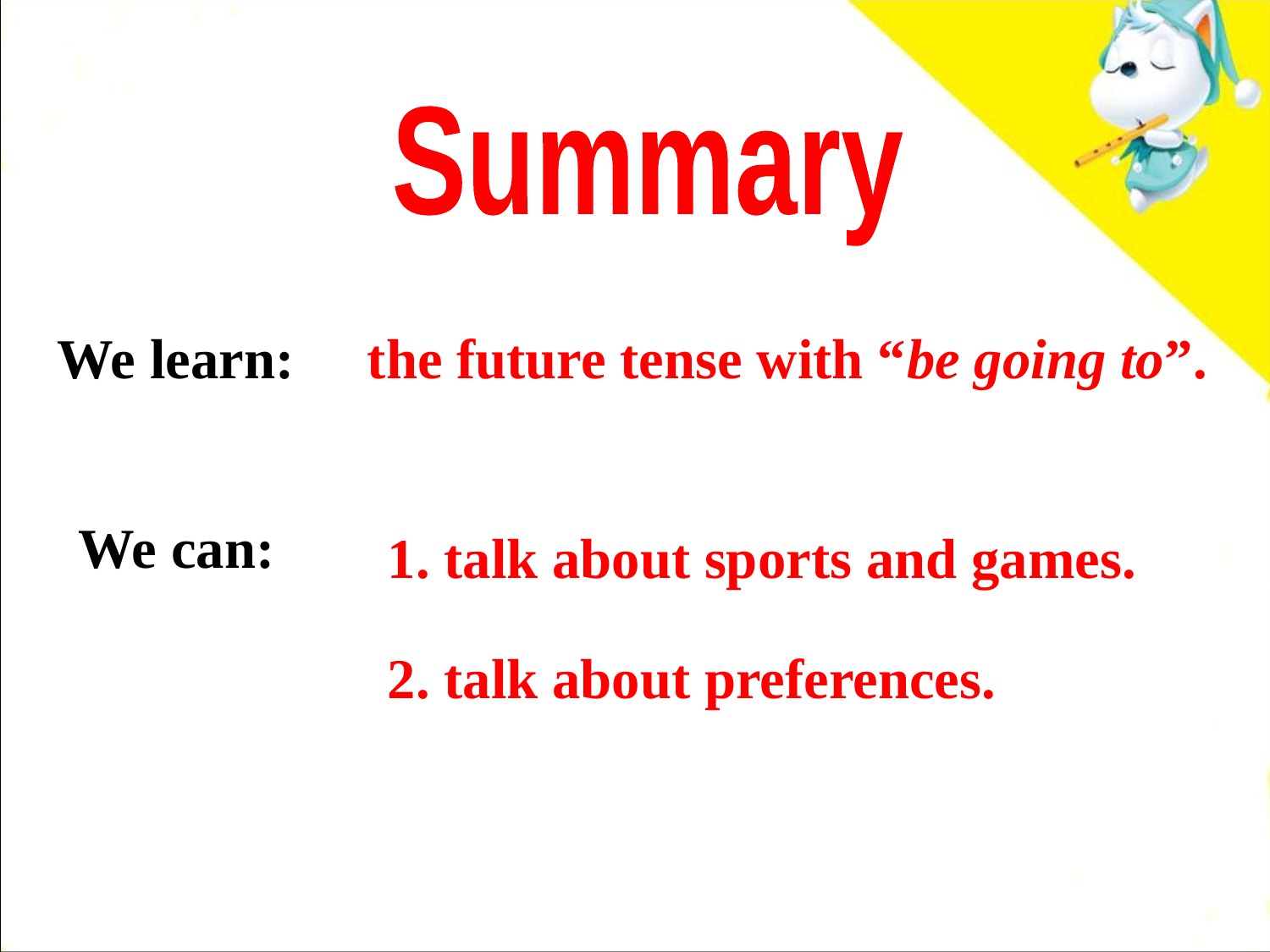

Summary
We learn:
the future tense with “be going to”.
We can:
1. talk about sports and games.
2. talk about preferences.